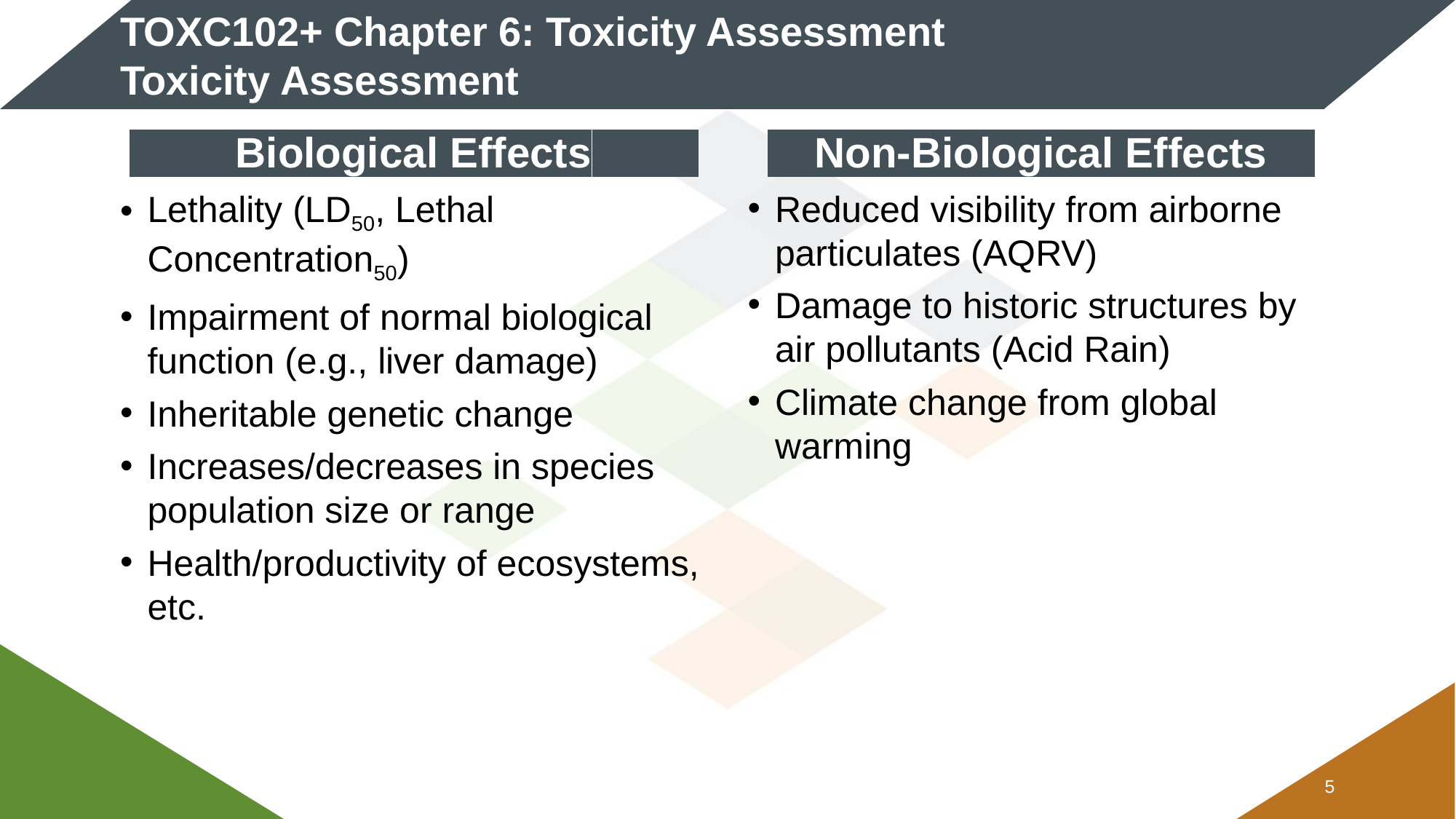

# TOXC102+ Chapter 6: Toxicity Assessment Toxicity Assessment
         Biological Effects,,,,,,,,,
Lethality (LD50, Lethal Concentration50)
Impairment of normal biological function (e.g., liver damage)
Inheritable genetic change
Increases/decreases in species population size or range
Health/productivity of ecosystems, etc.
    Non-Biological Effects,,,,
Reduced visibility from airborne particulates (AQRV)
Damage to historic structures by air pollutants (Acid Rain)
Climate change from global warming
5